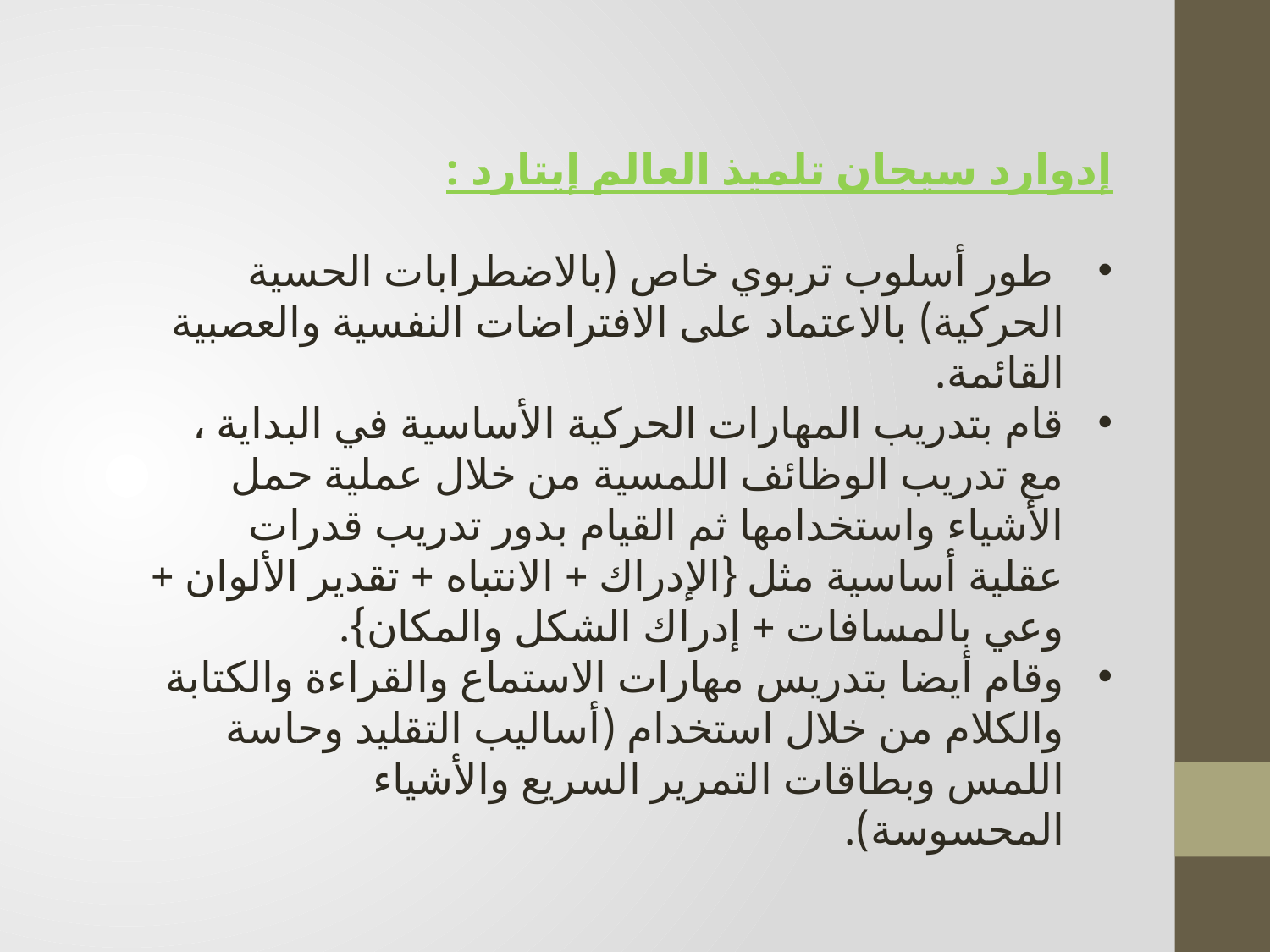

إدوارد سيجان تلميذ العالم إيتارد :

 طور أسلوب تربوي خاص (بالاضطرابات الحسية الحركية) بالاعتماد على الافتراضات النفسية والعصبية القائمة.
قام بتدريب المهارات الحركية الأساسية في البداية ، مع تدريب الوظائف اللمسية من خلال عملية حمل الأشياء واستخدامها ثم القيام بدور تدريب قدرات عقلية أساسية مثل {الإدراك + الانتباه + تقدير الألوان + وعي بالمسافات + إدراك الشكل والمكان}.
وقام أيضا بتدريس مهارات الاستماع والقراءة والكتابة والكلام من خلال استخدام (أساليب التقليد وحاسة اللمس وبطاقات التمرير السريع والأشياء المحسوسة).